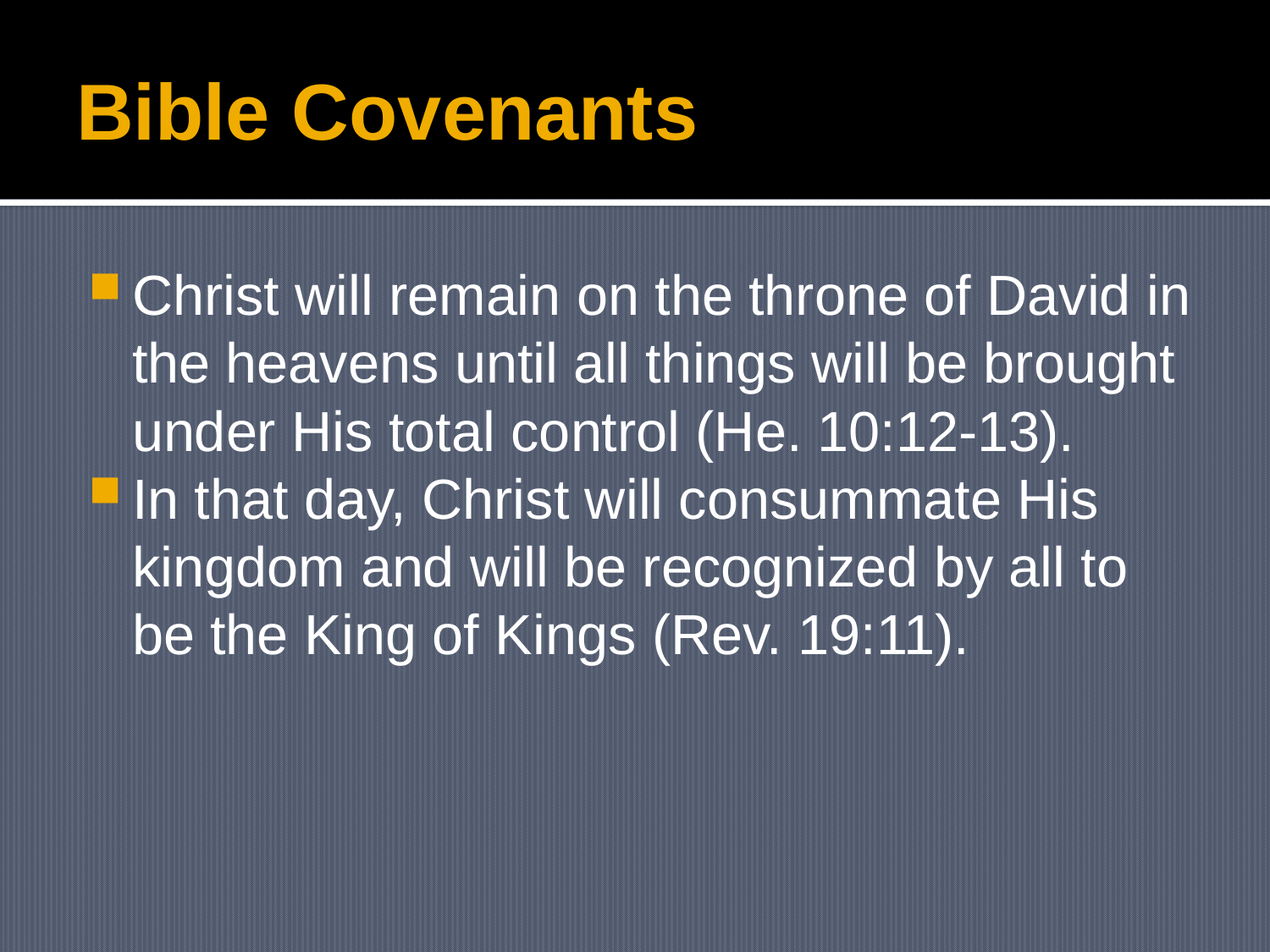

# Bible Covenants
Christ will remain on the throne of David in the heavens until all things will be brought under His total control (He. 10:12-13).
In that day, Christ will consummate His kingdom and will be recognized by all to be the King of Kings (Rev. 19:11).